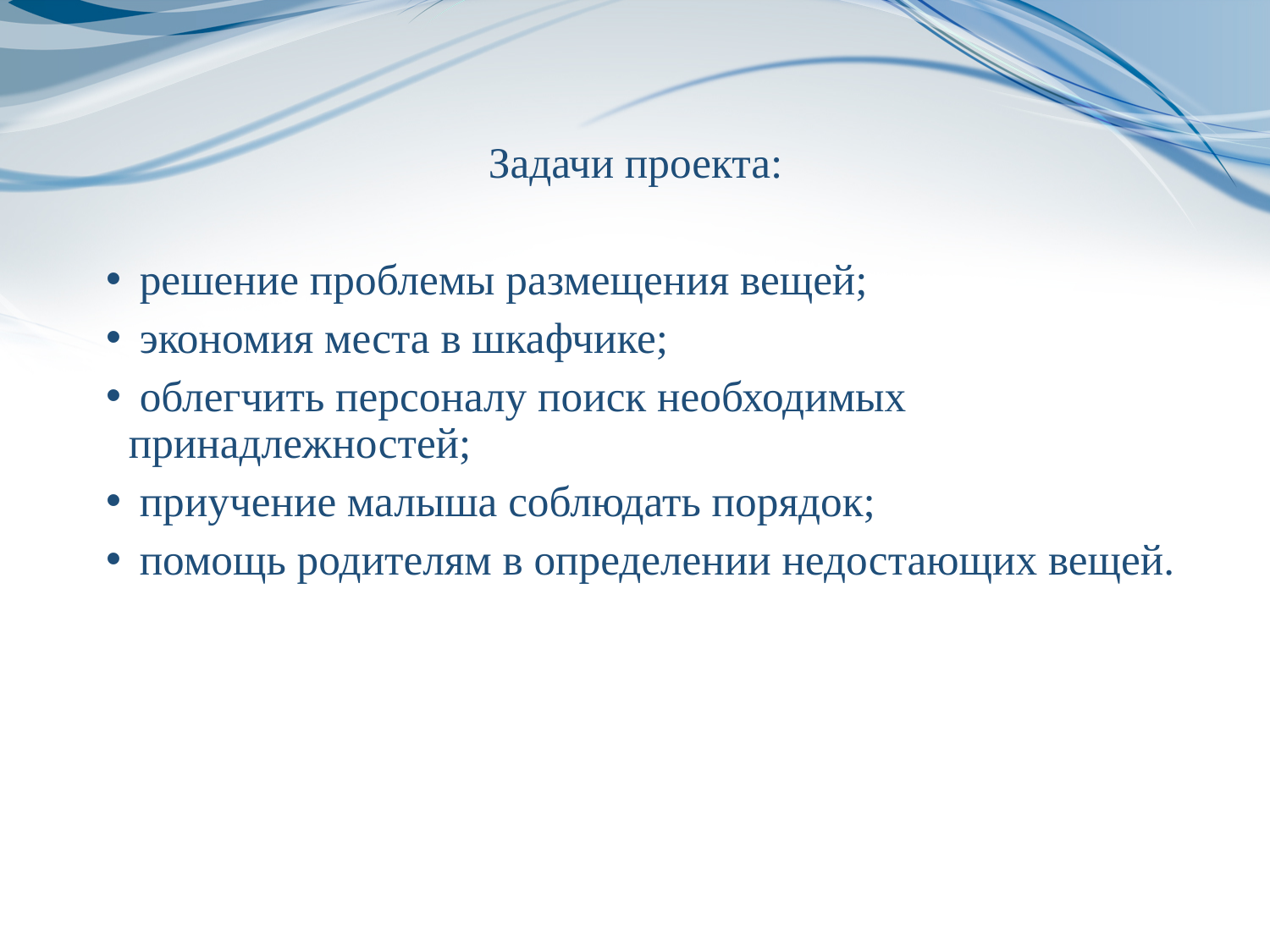

Задачи проекта:

 решение проблемы размещения вещей;
 экономия места в шкафчике;
 облегчить персоналу поиск необходимых принадлежностей;
 приучение малыша соблюдать порядок;
 помощь родителям в определении недостающих вещей.